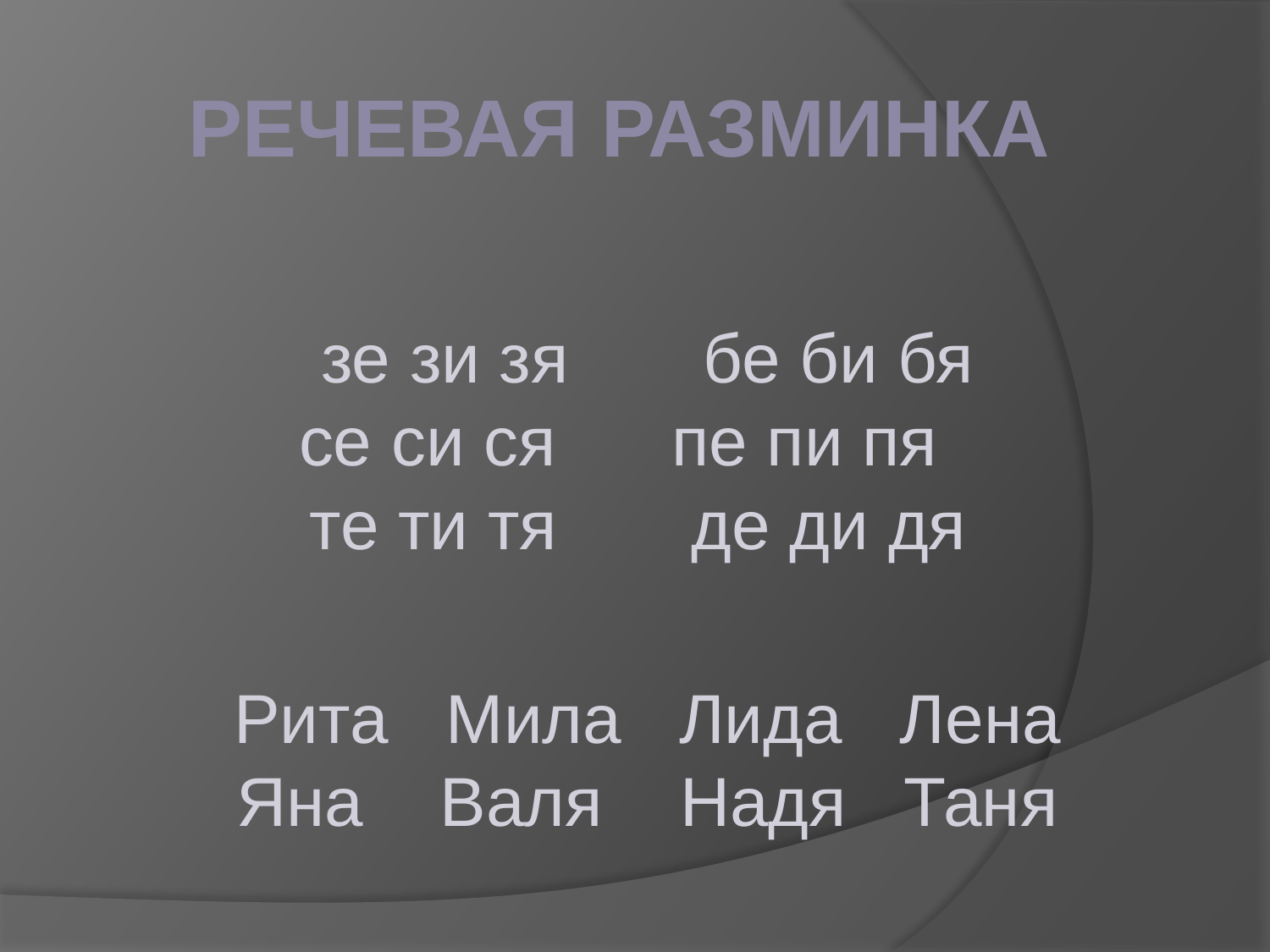

# Речевая разминка

 зе зи зя       бе би бя
се си ся      пе пи пя
 те ти тя       де ди дя

 Рита   Мила   Лида   Лена
 Яна    Валя    Надя   Таня